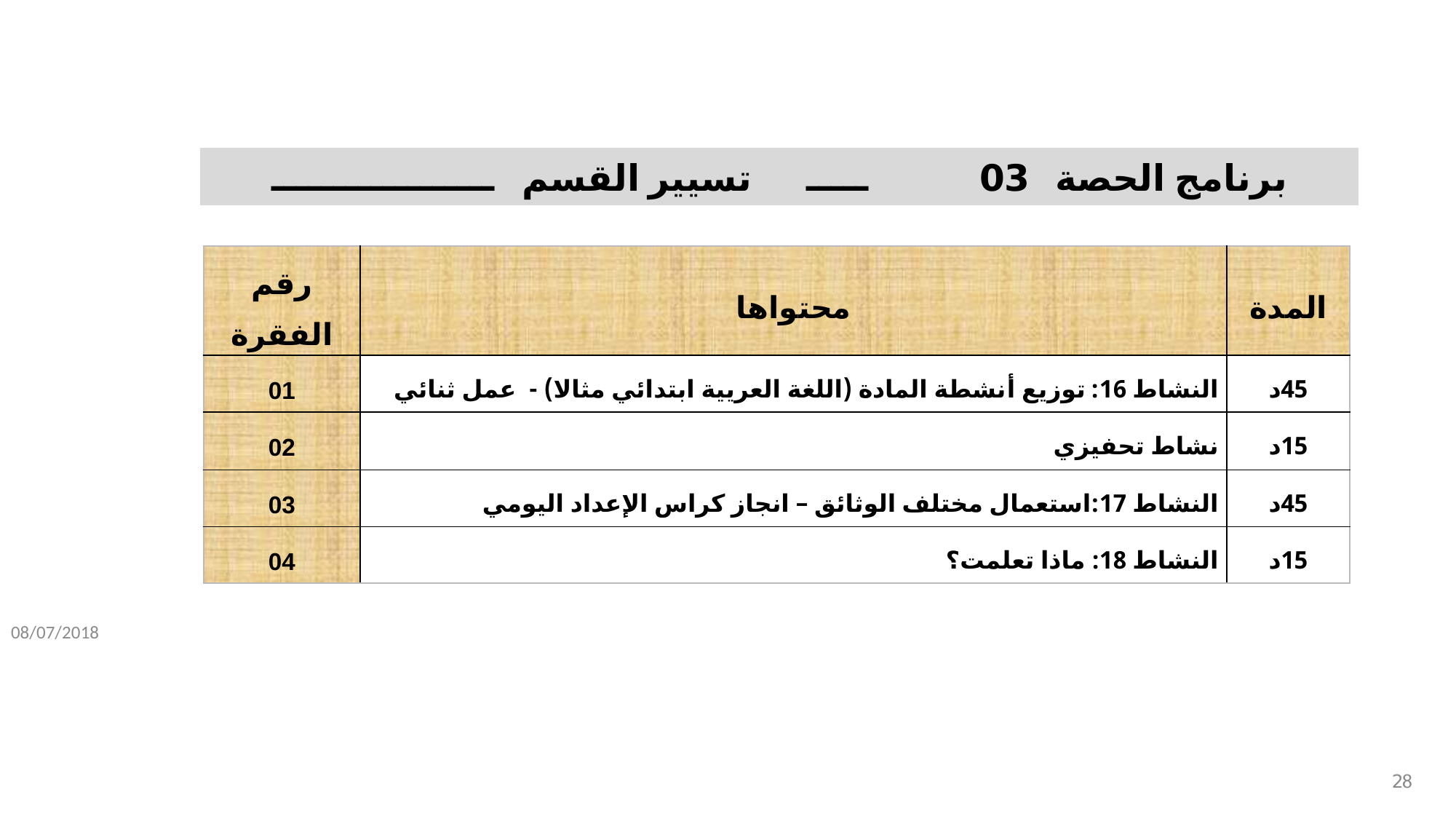

ادارة بيئة التعلم
برنامج الحصة  03         ـــــ      تسيير القسم   ــــــــــــــــــ
| رقم الفقرة | محتواها | المدة |
| --- | --- | --- |
| 01 | النشاط 16: توزيع أنشطة المادة (اللغة العريية ابتدائي مثالا) - عمل ثنائي | 45د |
| 02 | نشاط تحفيزي | 15د |
| 03 | النشاط 17:استعمال مختلف الوثائق – انجاز كراس الإعداد اليومي | 45د |
| 04 | النشاط 18: ماذا تعلمت؟ | 15د |
08/07/2018
28